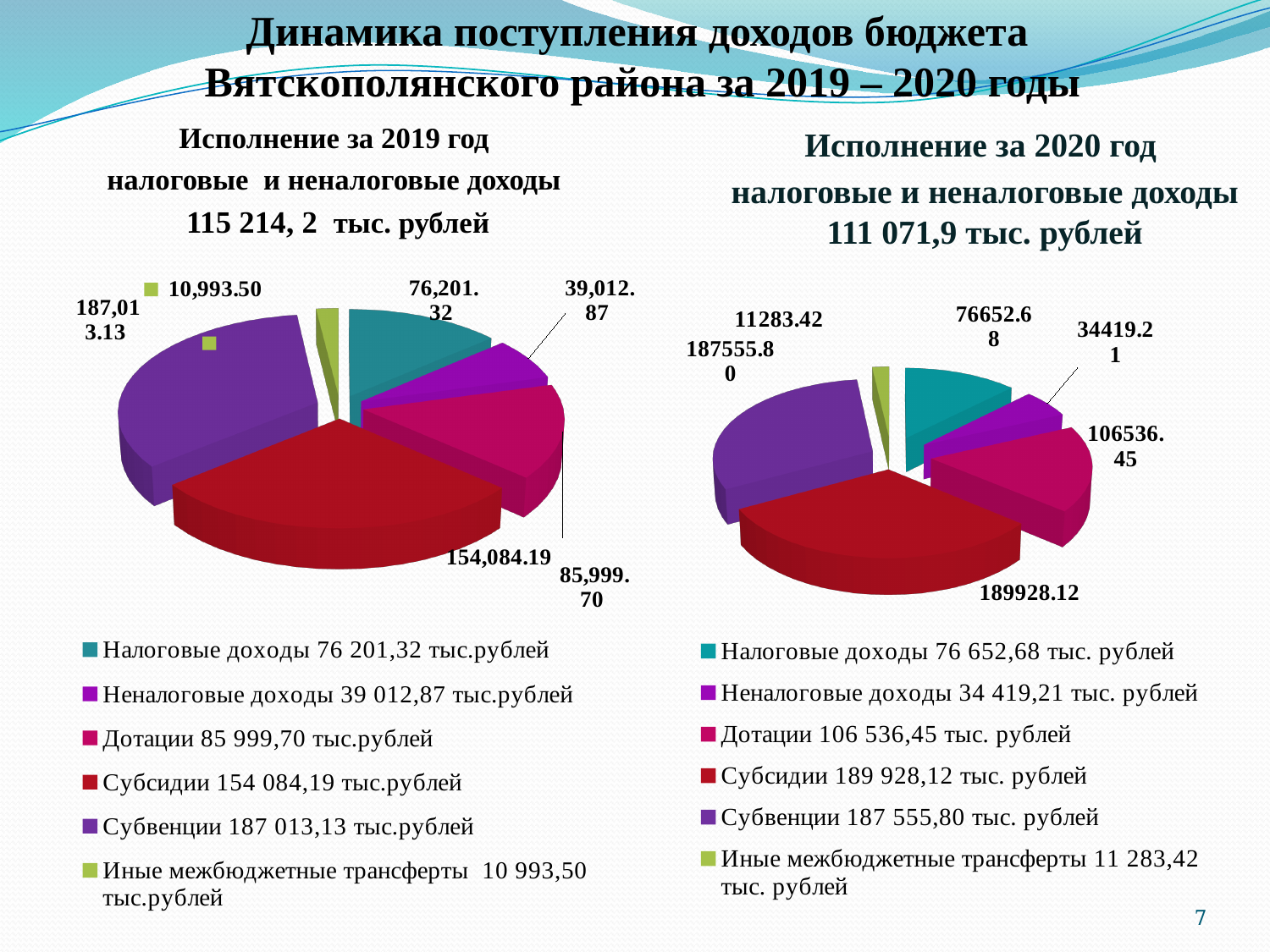

# Динамика поступления доходов бюджета Вятскополянского района за 2019 – 2020 годы

[unsupported chart]

Исполнение за 2019 год
налоговые  и неналоговые доходы
115 214, 2  тыс. рублей
Исполнение за 2020 год
налоговые и неналоговые доходы 111 071,9 тыс. рублей

[unsupported chart]

7